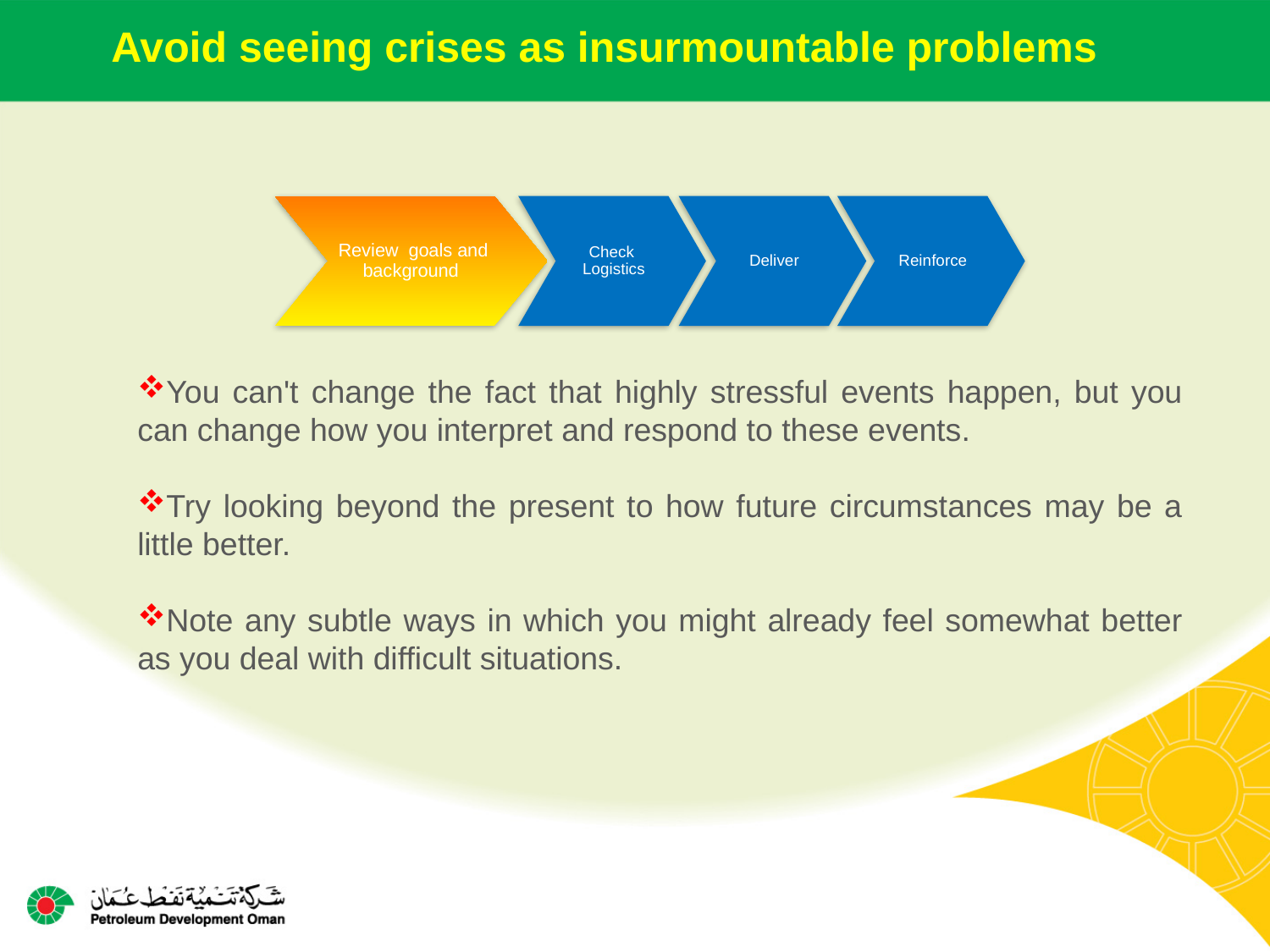

Avoid seeing crises as insurmountable problems

Check
Logistics
Reinforce
Review  goals and background
Deliver
You can't change the fact that highly stressful events happen, but you can change how you interpret and respond to these events.

Try looking beyond the present to how future circumstances may be a little better.

Note any subtle ways in which you might already feel somewhat better as you deal with difficult situations.